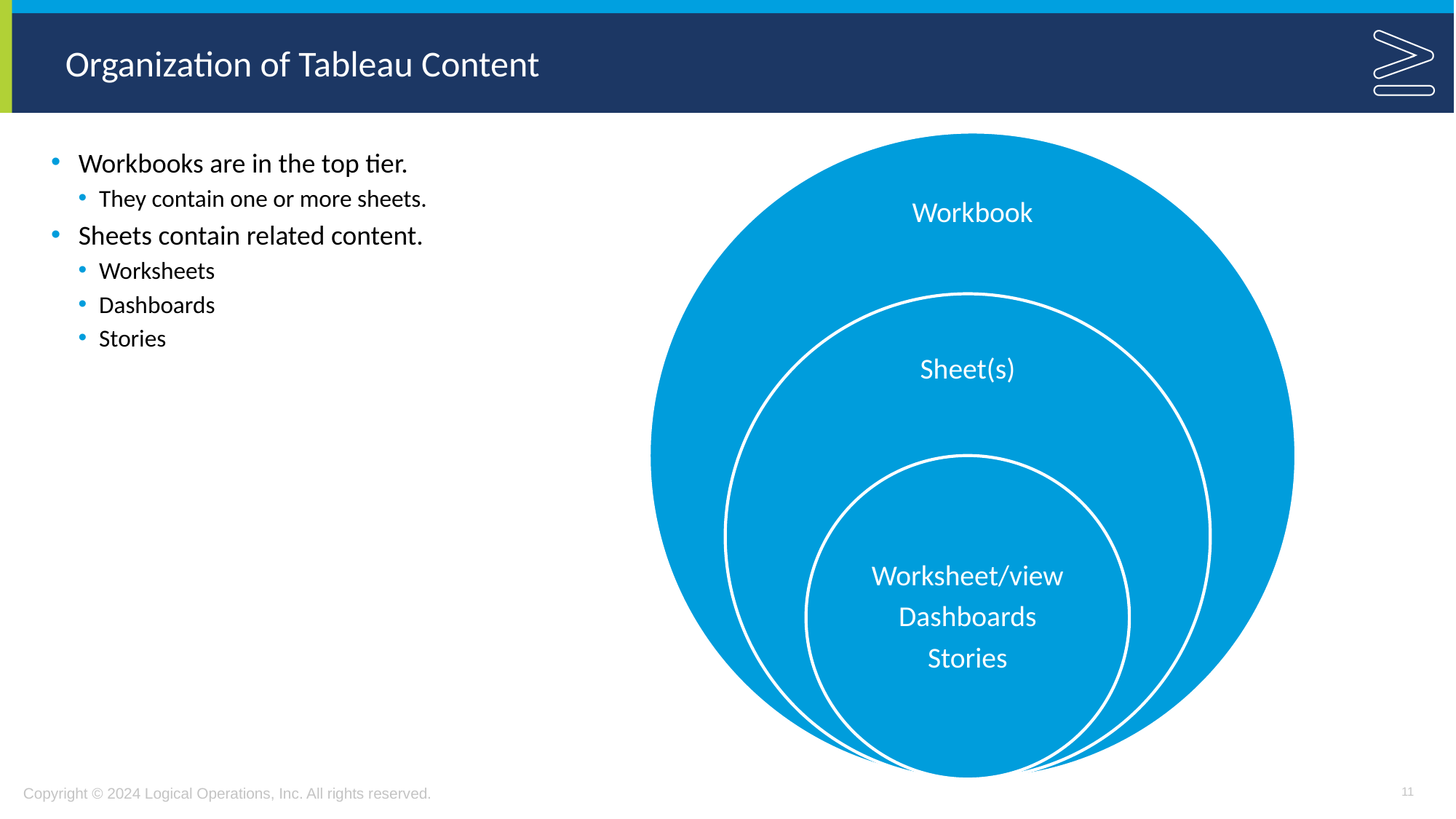

# Organization of Tableau Content
Workbook
Sheet(s)
Worksheet/view
Dashboards
Stories
Workbooks are in the top tier.
They contain one or more sheets.
Sheets contain related content.
Worksheets
Dashboards
Stories
11